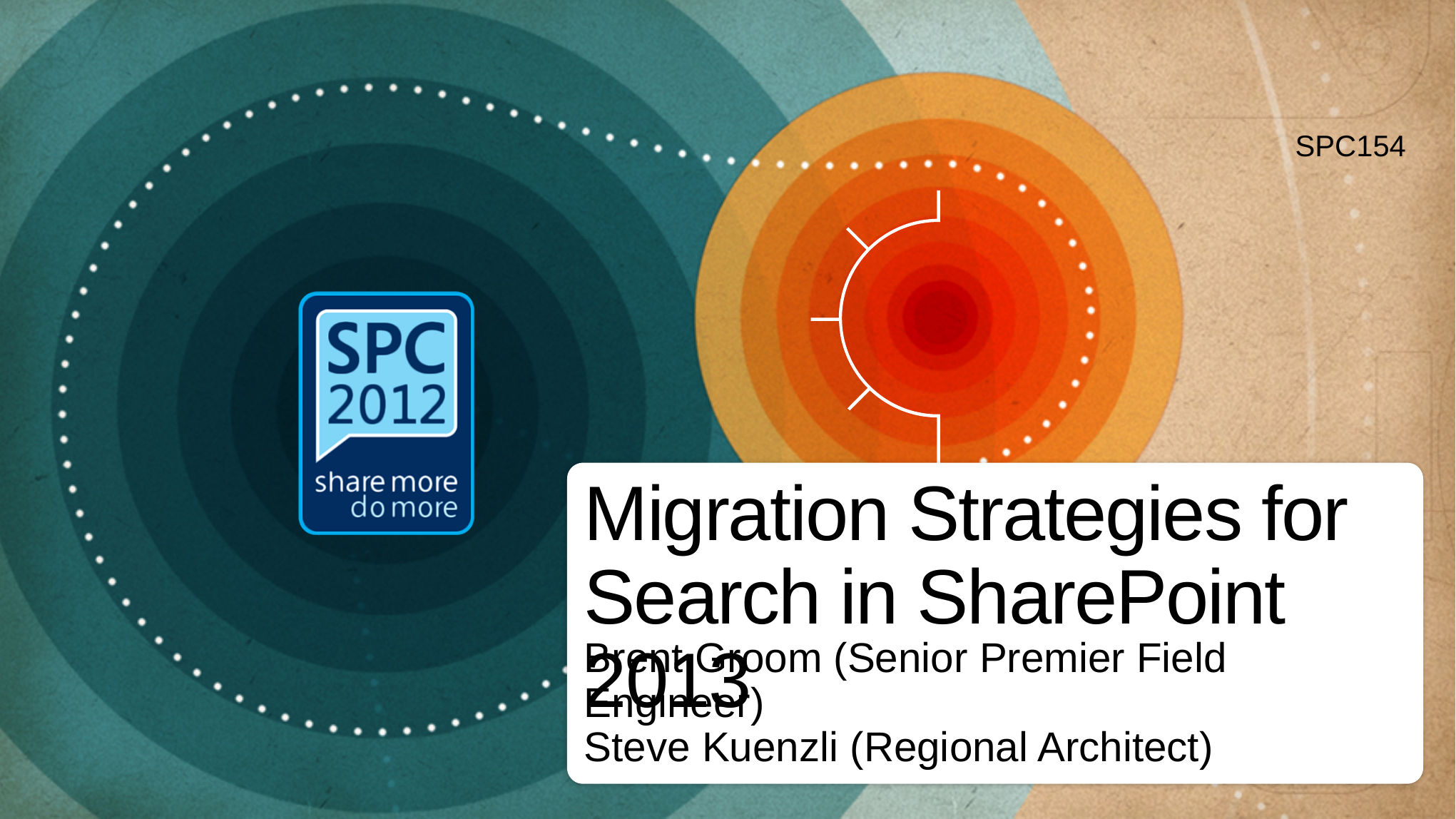

SPC154
# Migration Strategies for Search in SharePoint 2013
Brent Groom (Senior Premier Field Engineer)
Steve Kuenzli (Regional Architect)